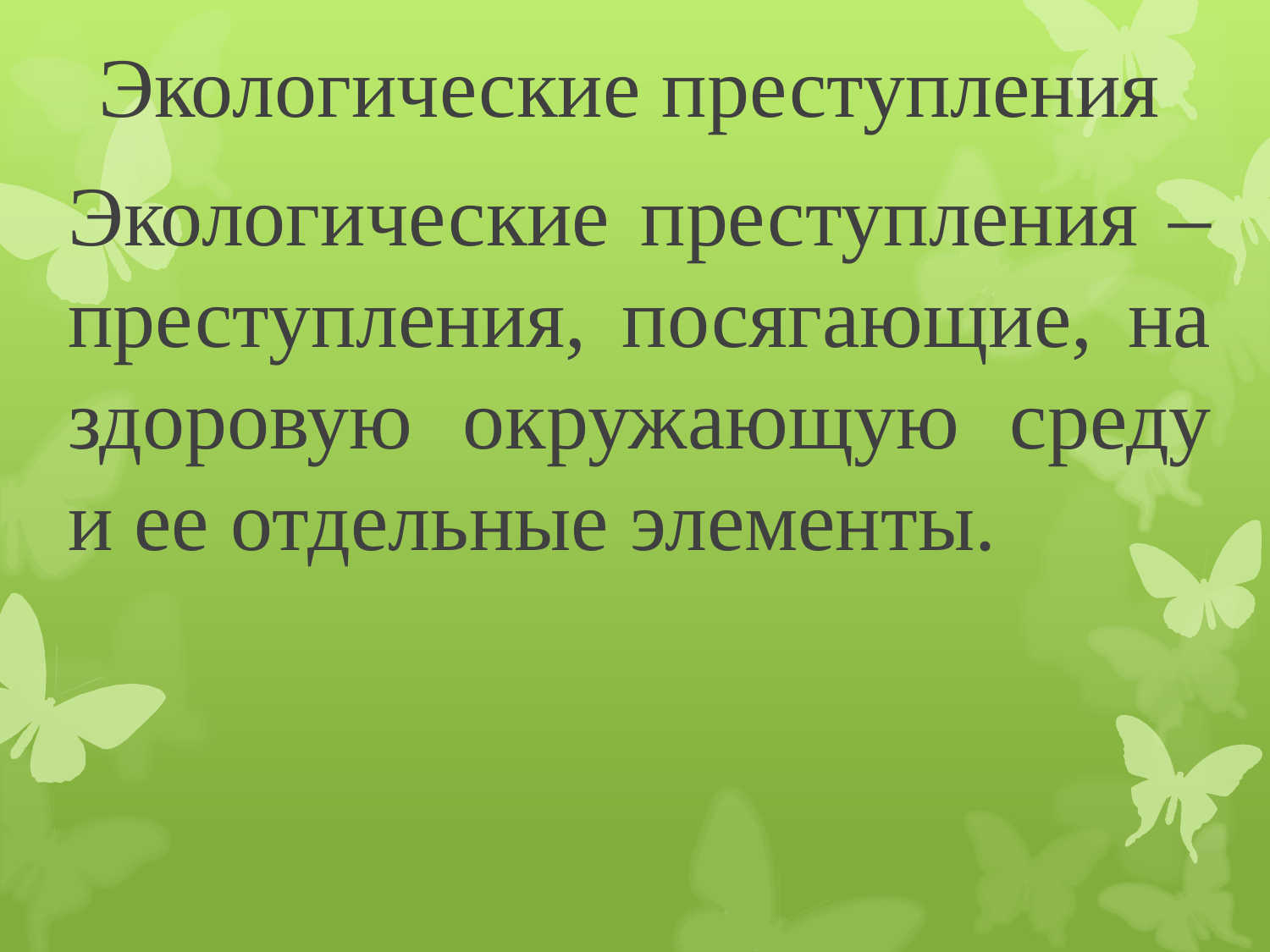

Экологические преступления
Экологические преступления – преступления, посягающие, на здоровую окружающую среду и ее отдельные элементы.